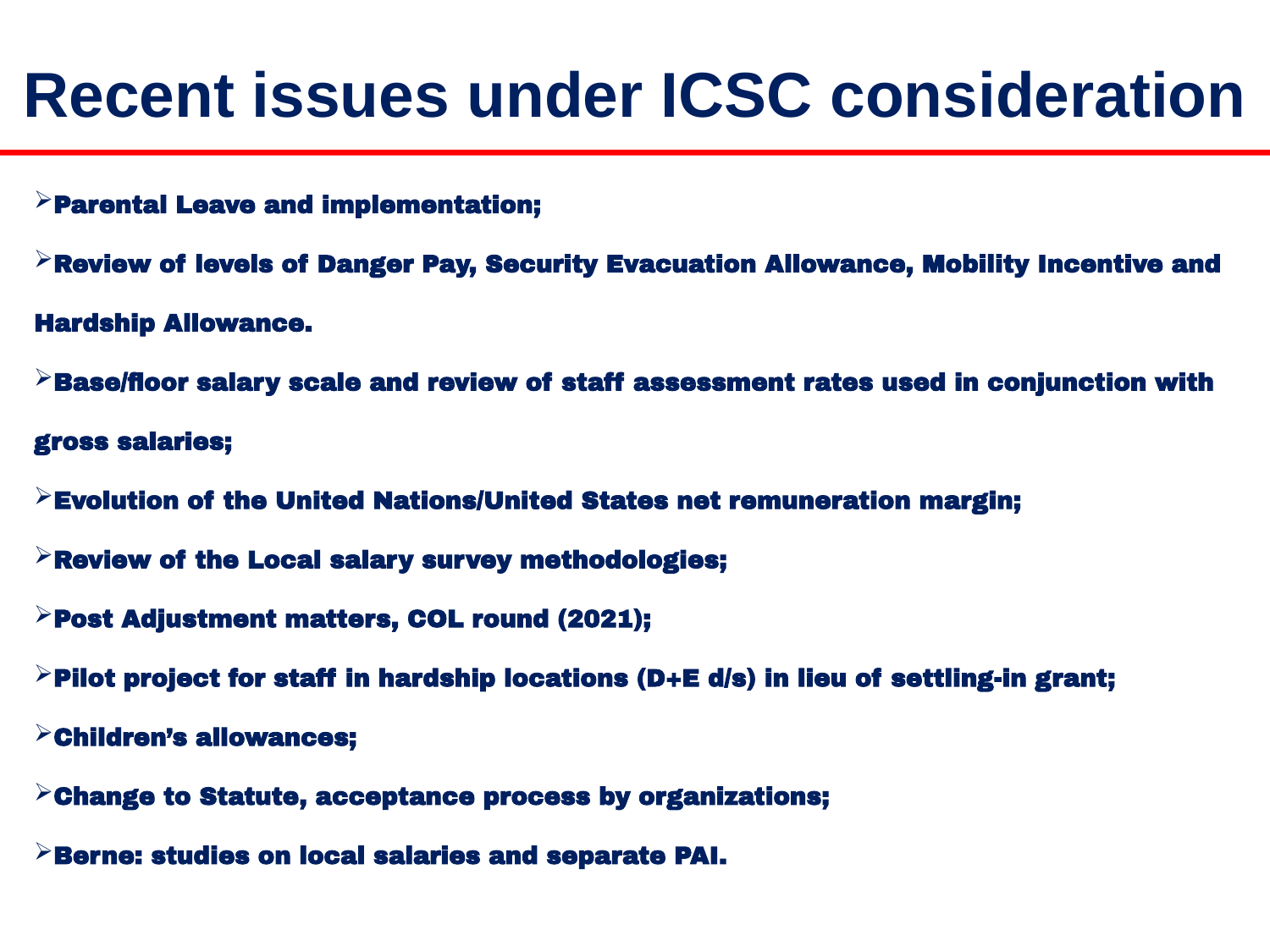

Recent issues under ICSC consideration

Parental Leave and implementation;
Review of levels of Danger Pay, Security Evacuation Allowance, Mobility Incentive and Hardship Allowance.
Base/floor salary scale and review of staff assessment rates used in conjunction with gross salaries;
Evolution of the United Nations/United States net remuneration margin;
Review of the Local salary survey methodologies;
Post Adjustment matters, COL round (2021);
Pilot project for staff in hardship locations (D+E d/s) in lieu of settling-in grant;
Children’s allowances;
Change to Statute, acceptance process by organizations;
Berne: studies on local salaries and separate PAI.